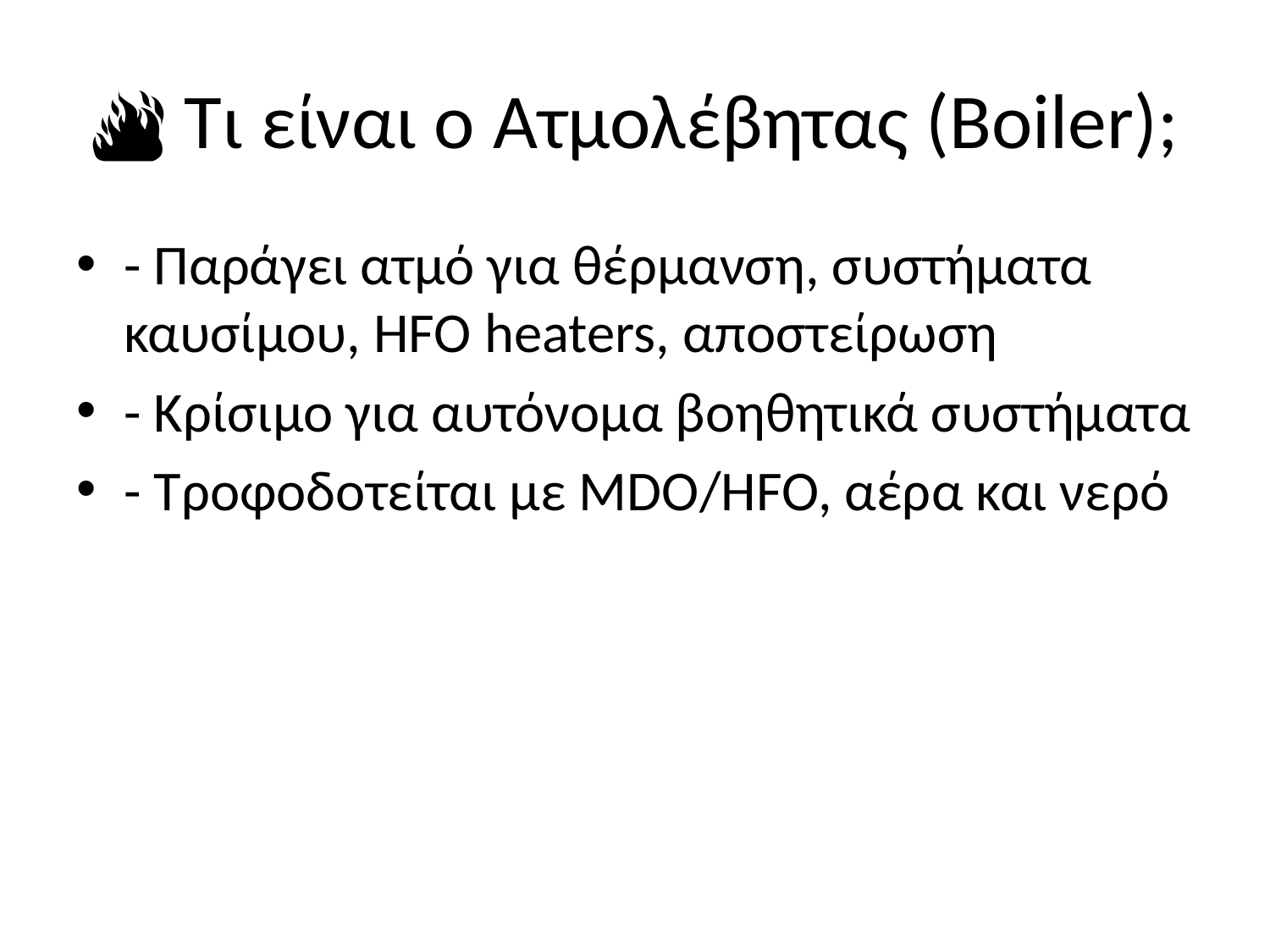

# 🔥 Τι είναι ο Ατμολέβητας (Boiler);
- Παράγει ατμό για θέρμανση, συστήματα καυσίμου, HFO heaters, αποστείρωση
- Κρίσιμο για αυτόνομα βοηθητικά συστήματα
- Τροφοδοτείται με MDO/HFO, αέρα και νερό